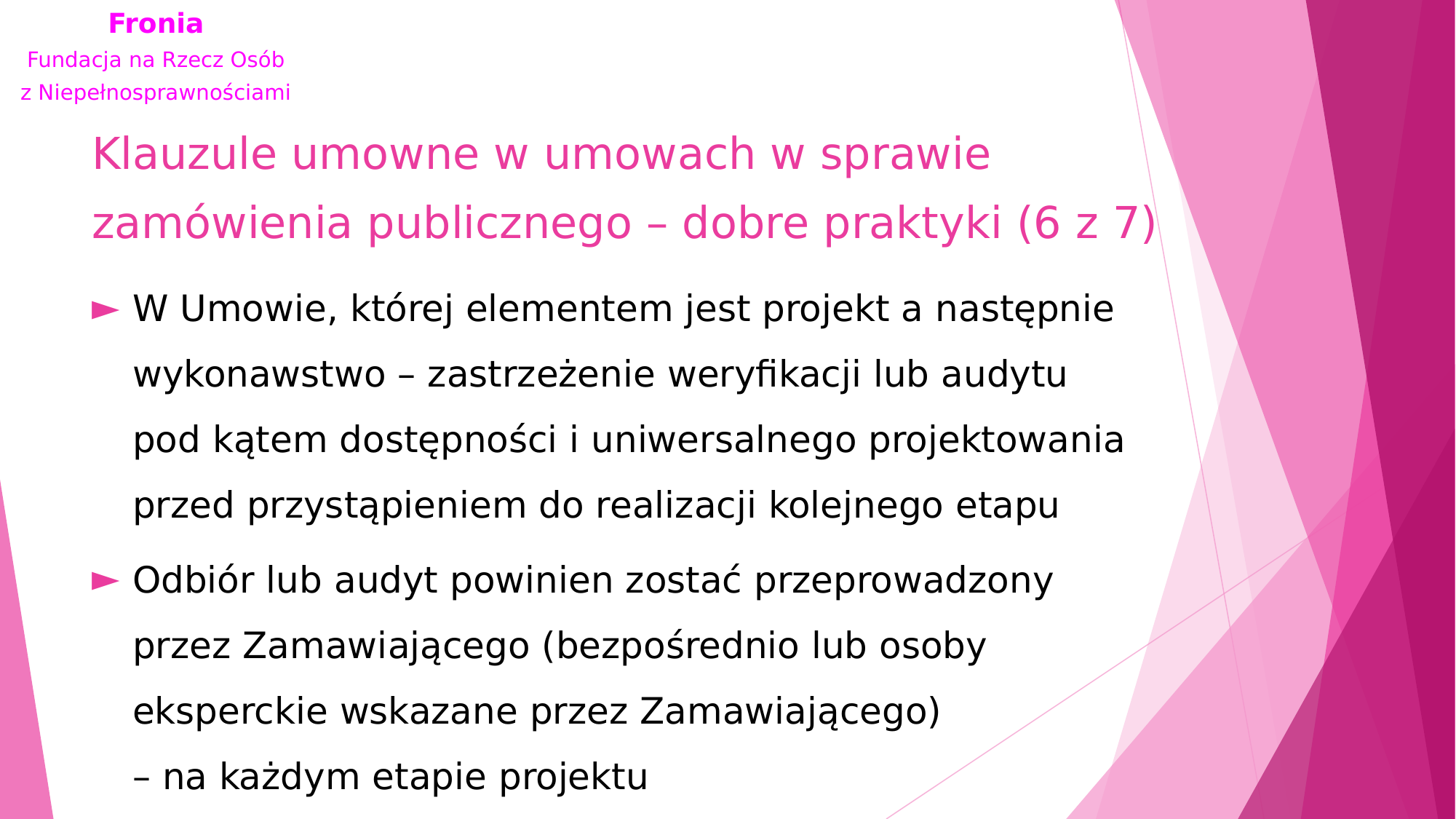

# Klauzule umowne w umowach w sprawie zamówienia publicznego – dobre praktyki (6 z 7)
W Umowie, której elementem jest projekt a następnie wykonawstwo – zastrzeżenie weryfikacji lub audytu pod kątem dostępności i uniwersalnego projektowania przed przystąpieniem do realizacji kolejnego etapu
Odbiór lub audyt powinien zostać przeprowadzony przez Zamawiającego (bezpośrednio lub osoby eksperckie wskazane przez Zamawiającego) – na każdym etapie projektu